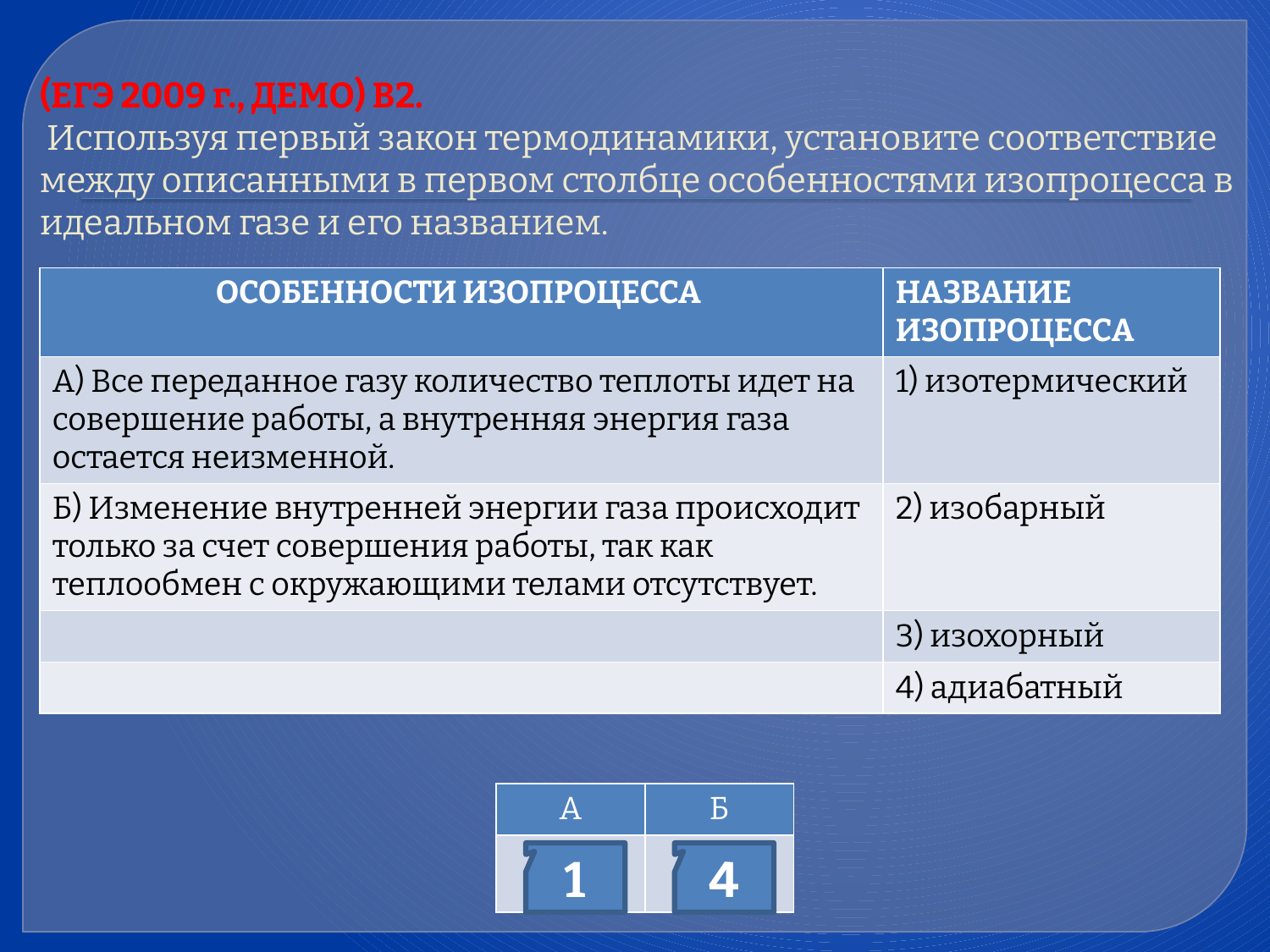

# (ЕГЭ 2009 г., ДЕМО) В2. Используя первый закон термодинамики, установите соответствие между описанными в первом столбце особенностями изопроцесса в идеальном газе и его названием.

| ОСОБЕННОСТИ ИЗОПРОЦЕССА | НАЗВАНИЕ ИЗОПРОЦЕССА |
| --- | --- |
| А) Все переданное газу количество теплоты идет на совершение работы, а внутренняя энергия газа остается неизменной. | 1) изотермический |
| Б) Изменение внутренней энергии газа происходит только за счет совершения работы, так как теплообмен с окружающими телами отсутствует. | 2) изобарный |
|  | 3) изохорный |
|  | 4) адиабатный |
| А | Б |
| --- | --- |
|  |  |
1
4